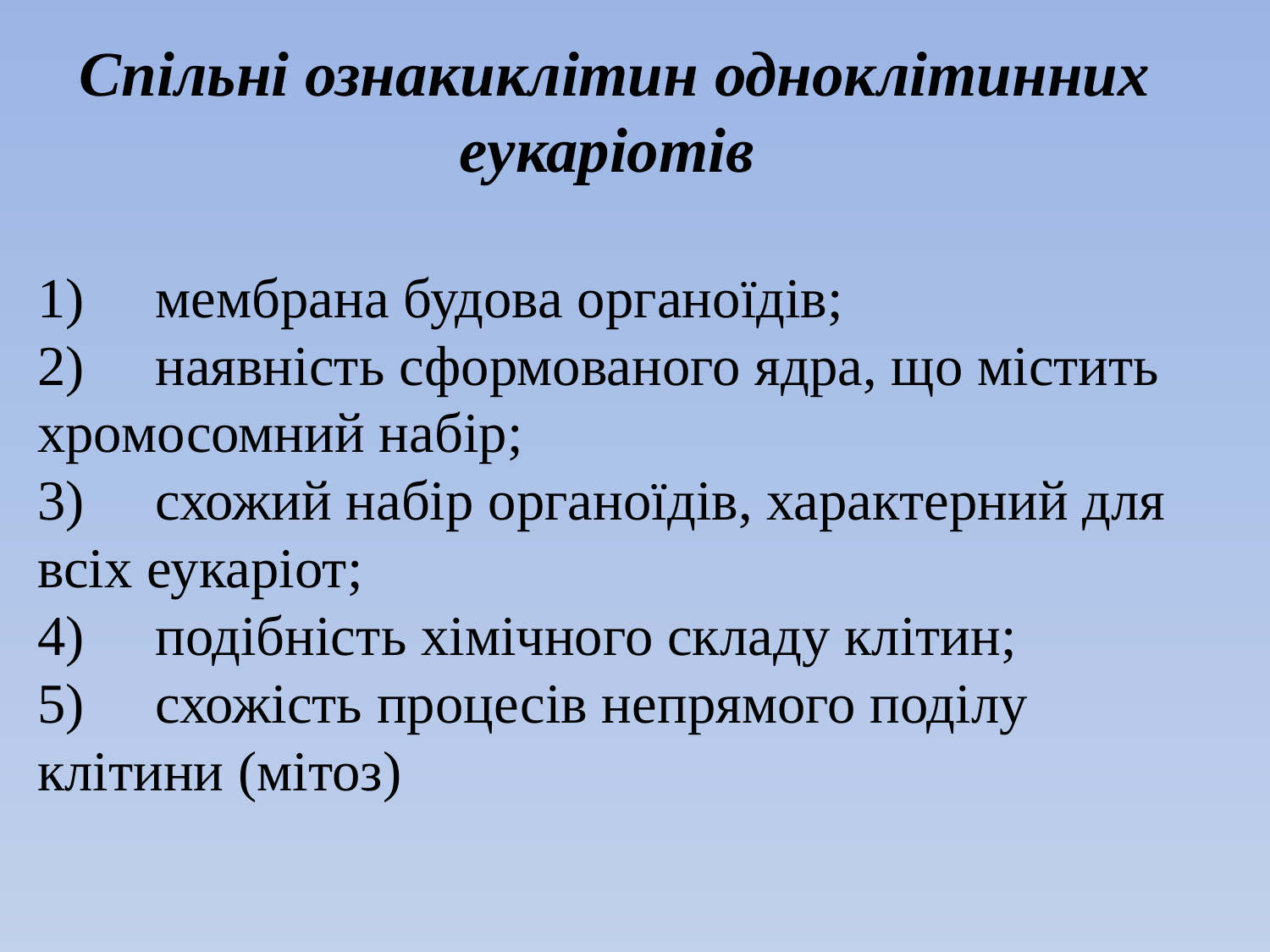

Спільні ознакиклітин одноклітинних еукаріотів

1)     мембрана будова органоїдів;
2)     наявність сформованого ядра, що містить хромосомний набір;
3)     схожий набір органоїдів, характерний для всіх еукаріот;
4)     подібність хімічного складу клітин;
5)     схожість процесів непрямого поділу клітини (мітоз)